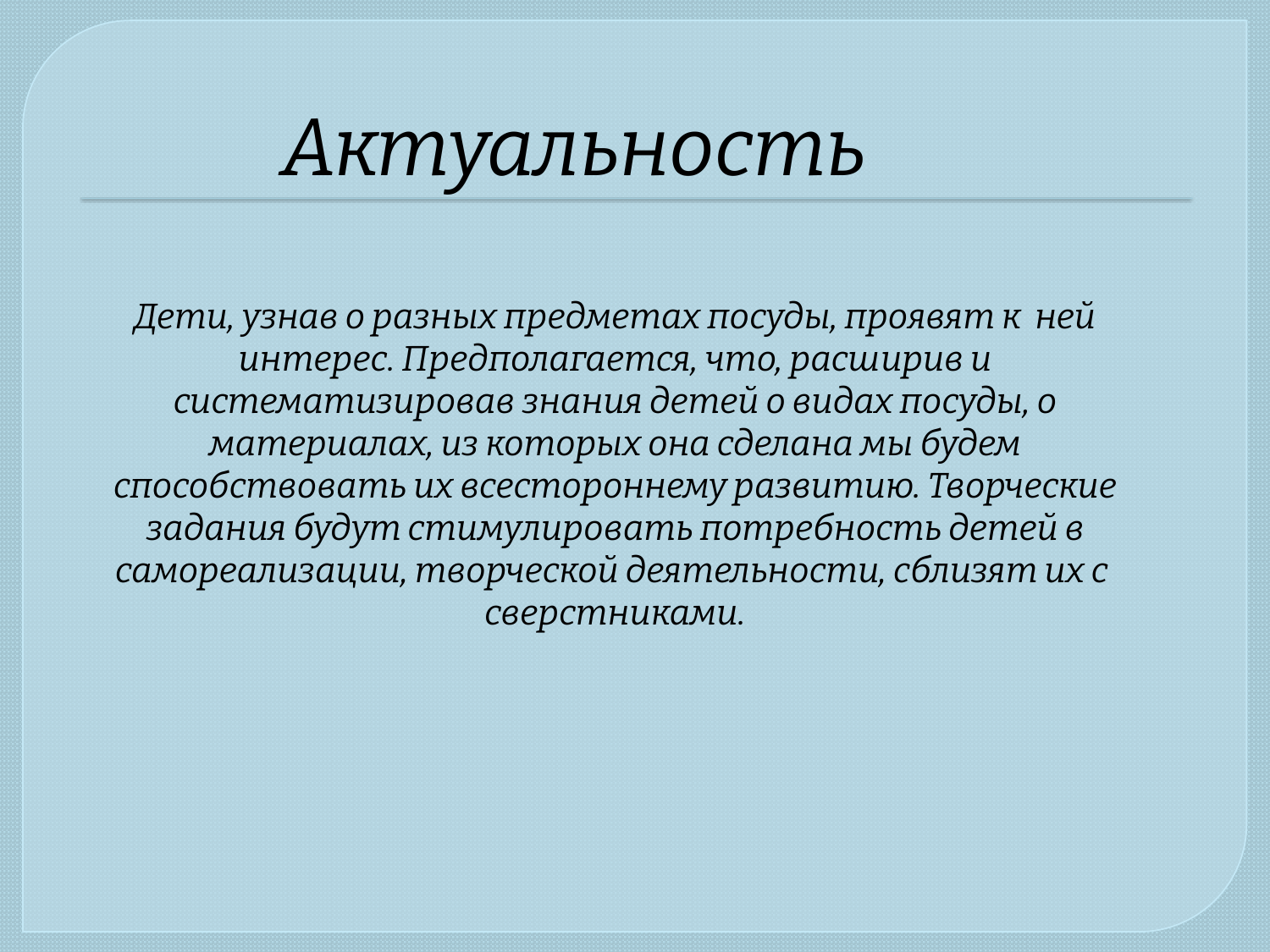

# Актуальность
Дети, узнав о разных предметах посуды, проявят к  ней интерес. Предполагается, что, расширив и систематизировав знания детей о видах посуды, о материалах, из которых она сделана мы будем способствовать их всестороннему развитию. Творческие задания будут стимулировать потребность детей в самореализации, творческой деятельности, сблизят их с  сверстниками.